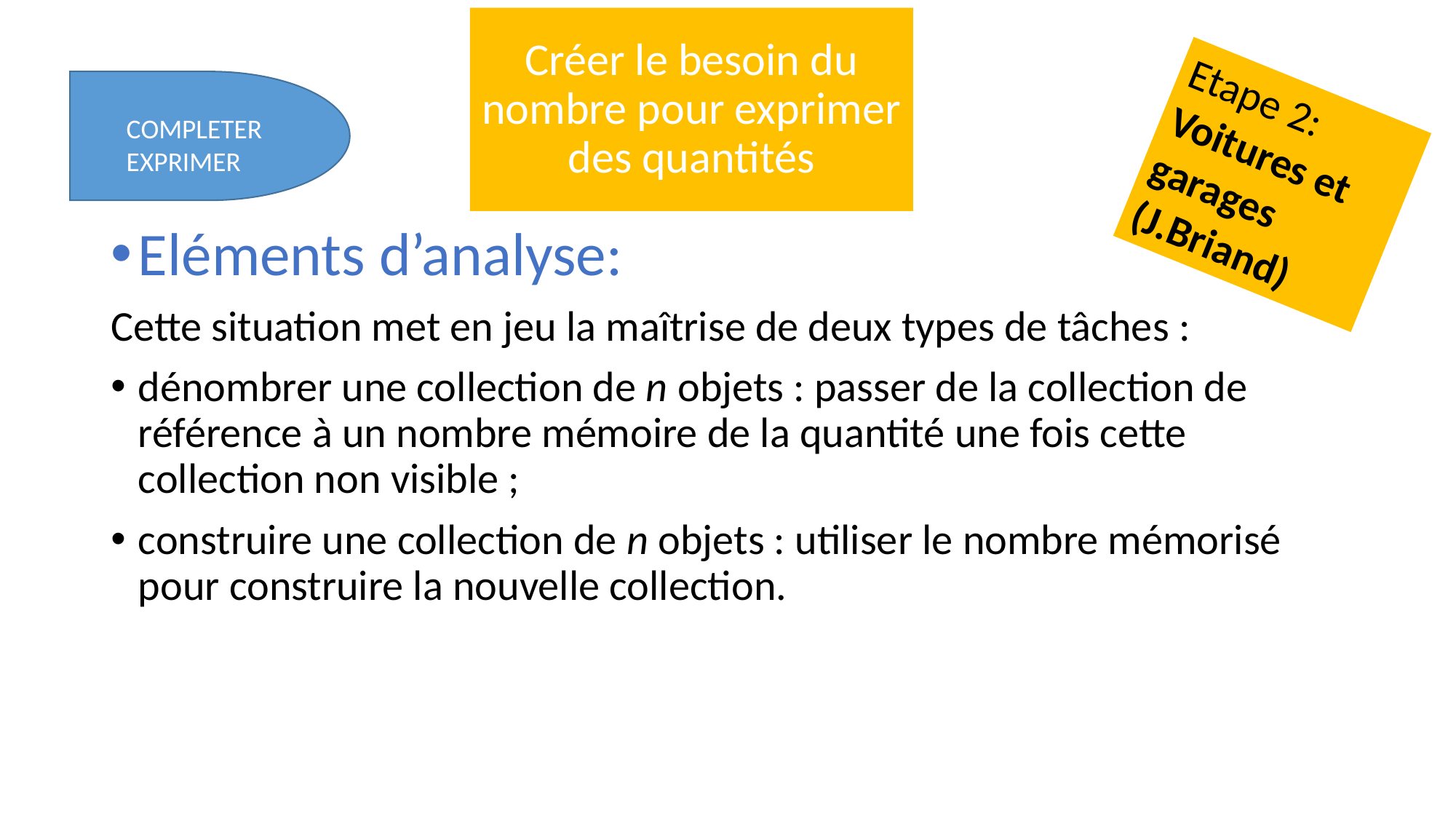

# Créer le besoin du nombre pour exprimer des quantités

Etape 2: Voitures et garages (J.Briand)
COMPLETER
EXPRIMER

Problèmes
Eléments d’analyse:
Cette situation met en jeu la maîtrise de deux types de tâches :
dénombrer une collection de n objets : passer de la collection de référence à un nombre mémoire de la quantité une fois cette collection non visible ;
construire une collection de n objets : utiliser le nombre mémorisé pour construire la nouvelle collection.